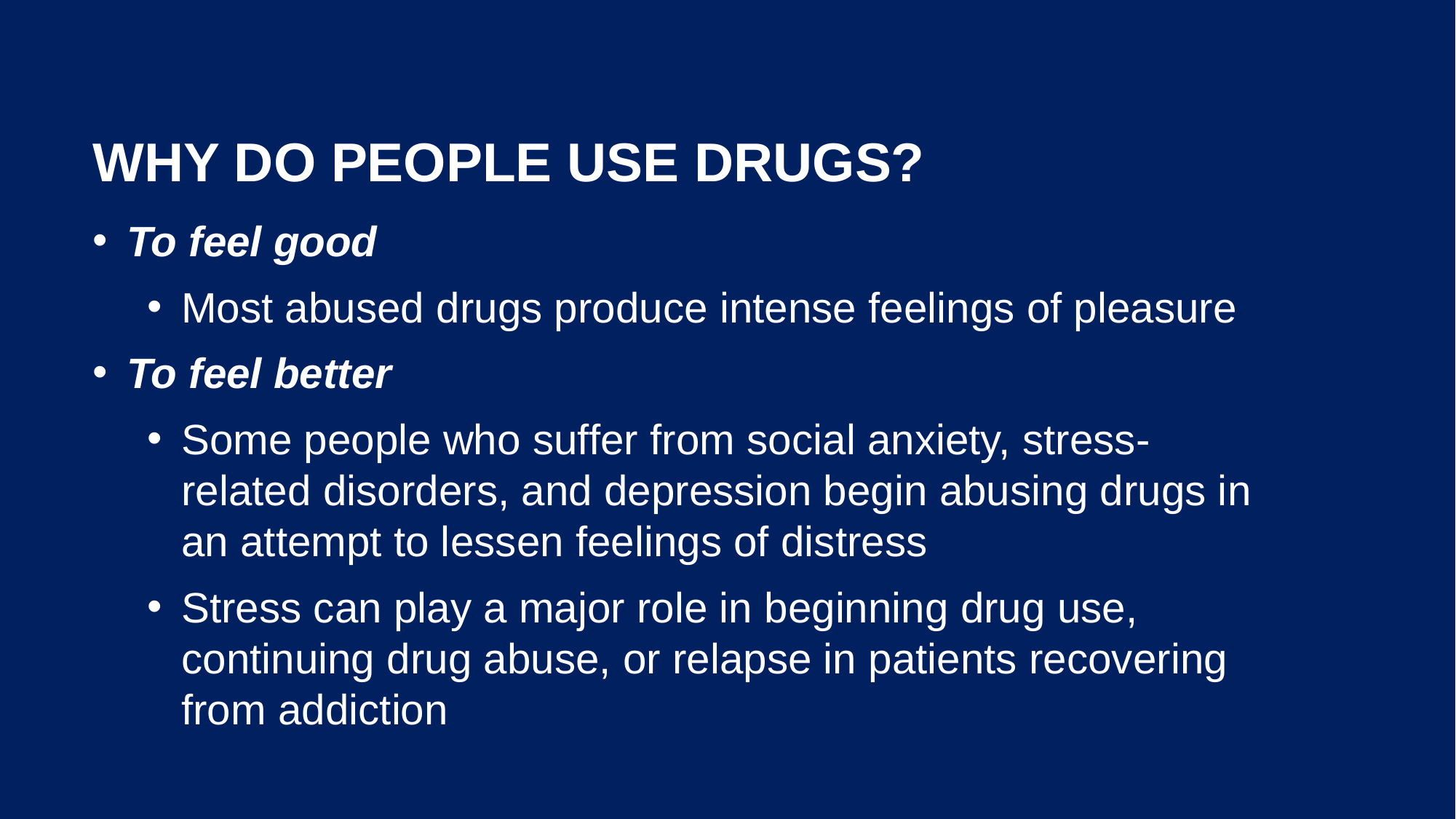

# Why Do People use Drugs?
To feel good
Most abused drugs produce intense feelings of pleasure
To feel better
Some people who suffer from social anxiety, stress-related disorders, and depression begin abusing drugs in an attempt to lessen feelings of distress
Stress can play a major role in beginning drug use, continuing drug abuse, or relapse in patients recovering from addiction